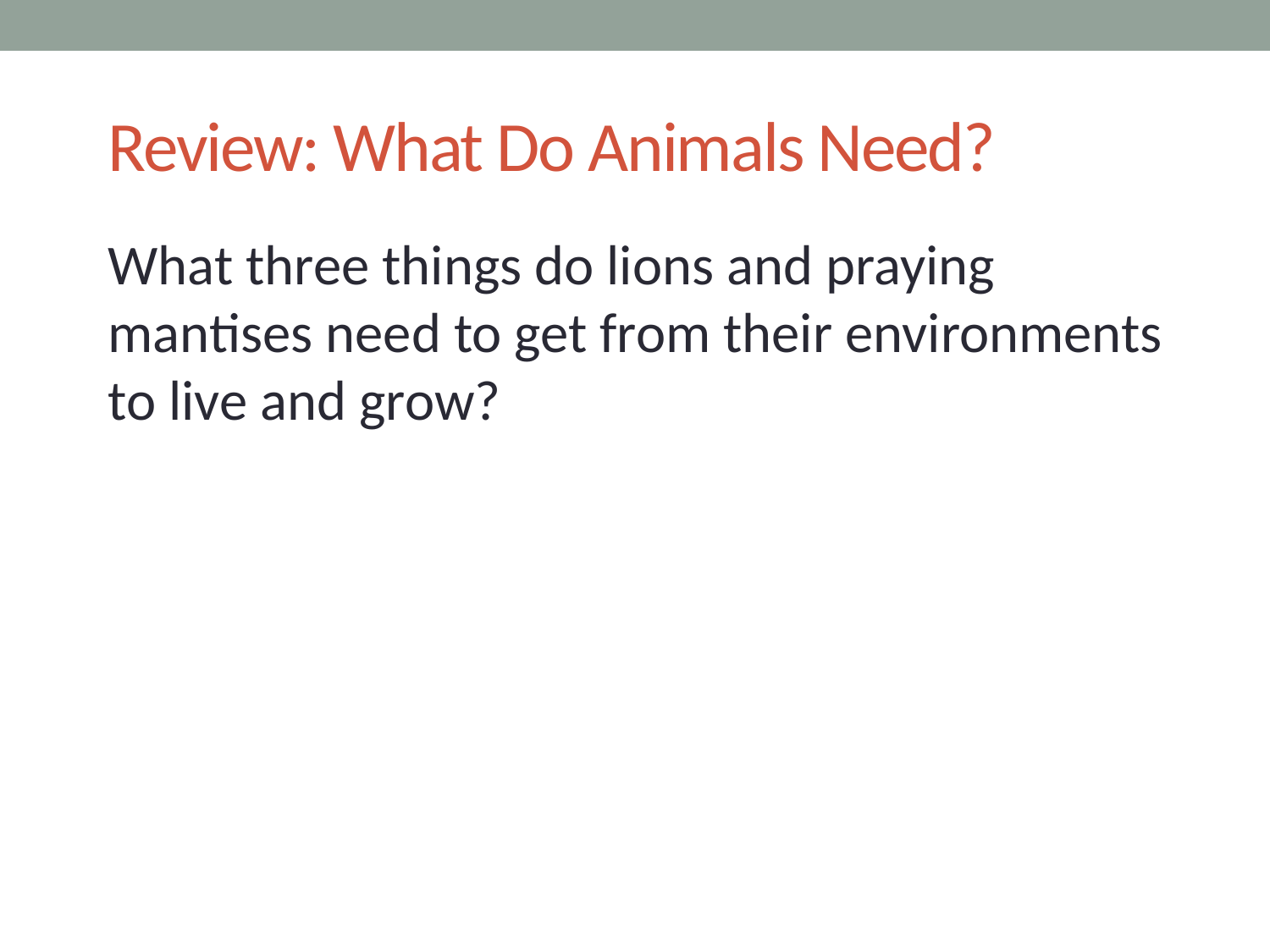

# Review: What Do Animals Need?
What three things do lions and praying mantises need to get from their environments to live and grow?